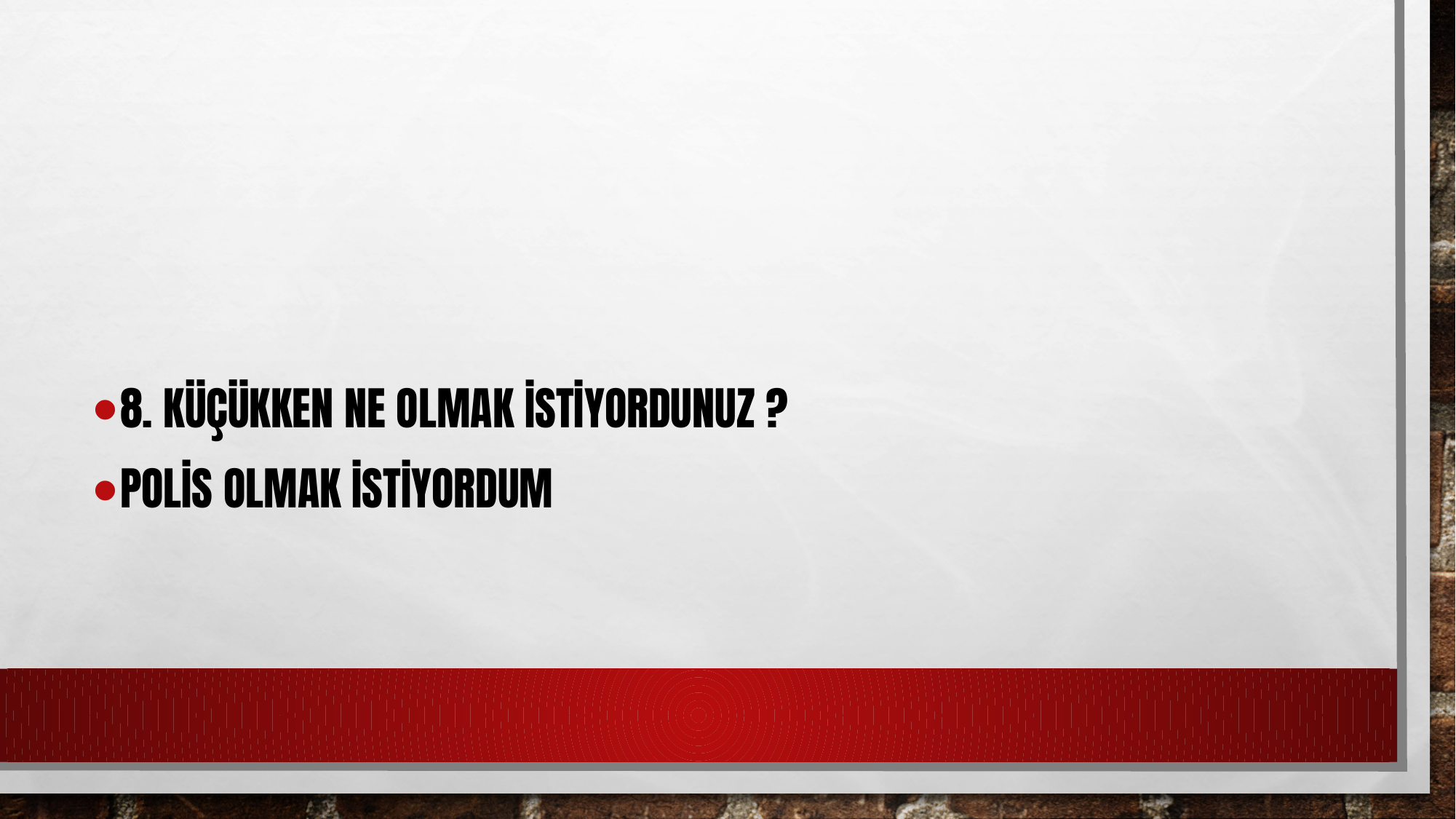

8. KÜÇÜKKEN NE OLMAK İSTİYORDUNUZ ?
POLİS OLMAK İSTİYORDUM